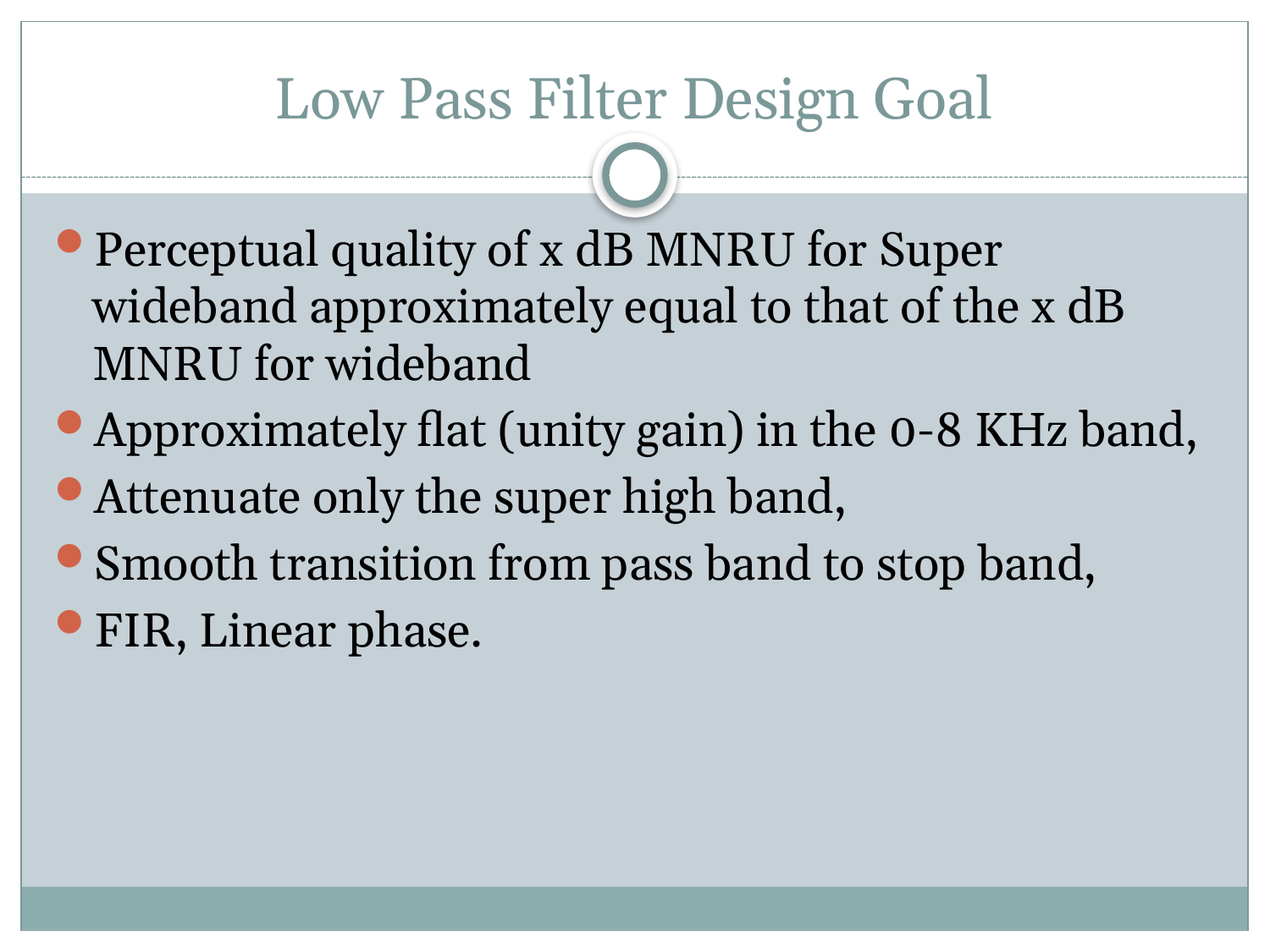

# Low Pass Filter Design Goal
Perceptual quality of x dB MNRU for Super wideband approximately equal to that of the x dB MNRU for wideband
Approximately flat (unity gain) in the 0-8 KHz band,
Attenuate only the super high band,
Smooth transition from pass band to stop band,
FIR, Linear phase.